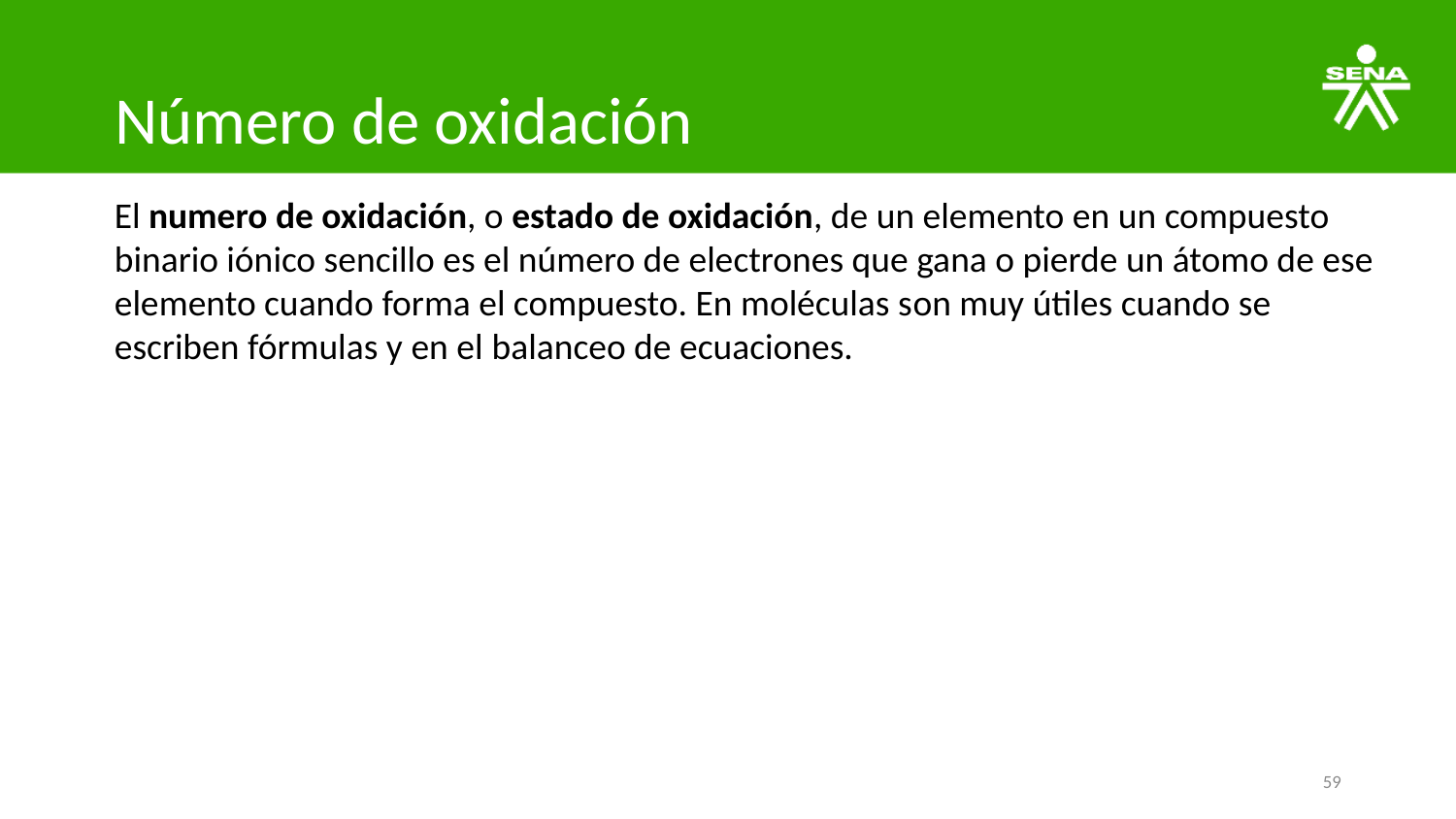

# Número de oxidación
El numero de oxidación, o estado de oxidación, de un elemento en un compuesto binario iónico sencillo es el número de electrones que gana o pierde un átomo de ese elemento cuando forma el compuesto. En moléculas son muy útiles cuando se escriben fórmulas y en el balanceo de ecuaciones.
59